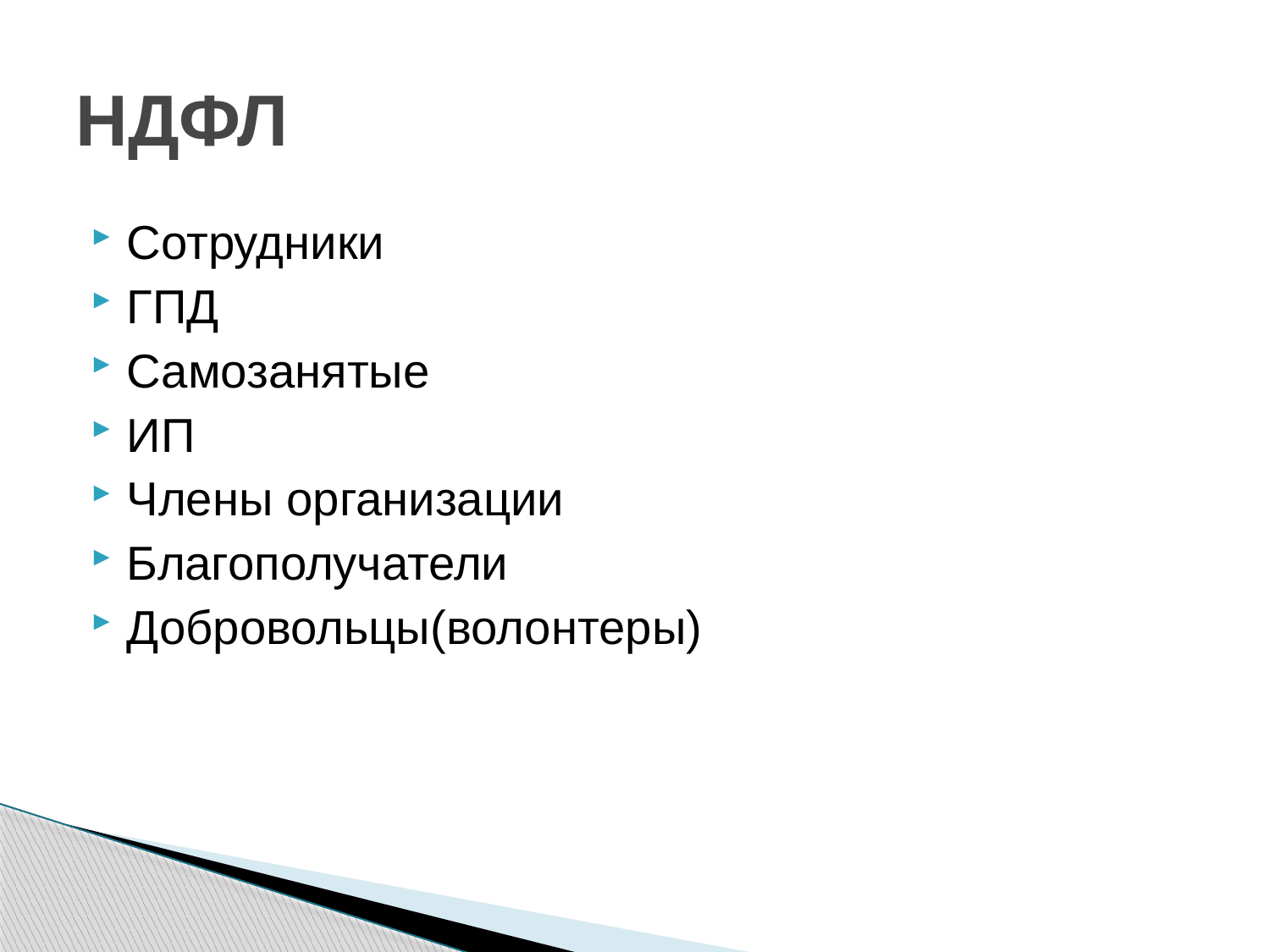

# НДФЛ
Сотрудники
ГПД
Самозанятые
ИП
Члены организации
Благополучатели
Добровольцы(волонтеры)